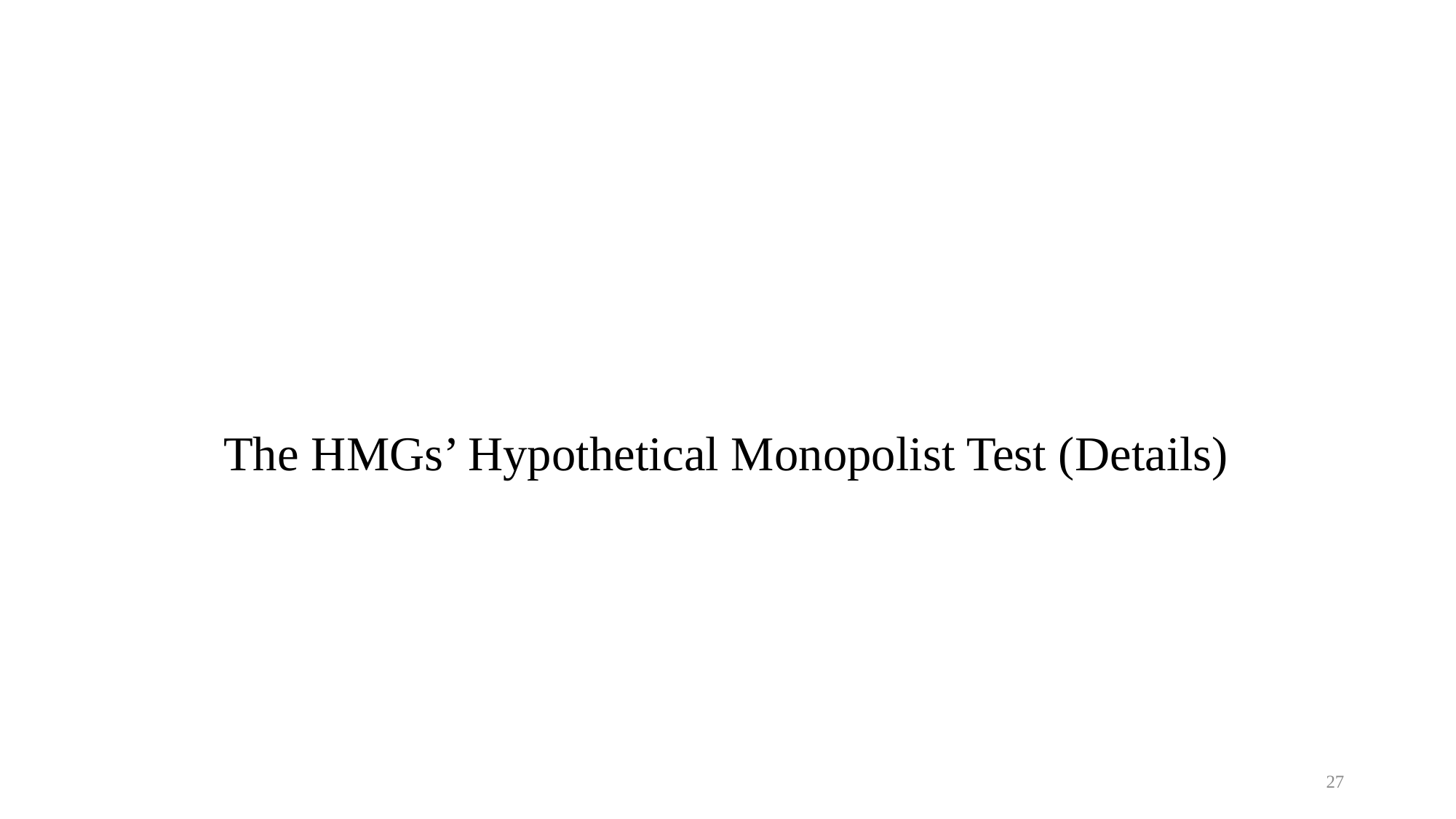

# The HMGs’ Hypothetical Monopolist Test (Details)

27